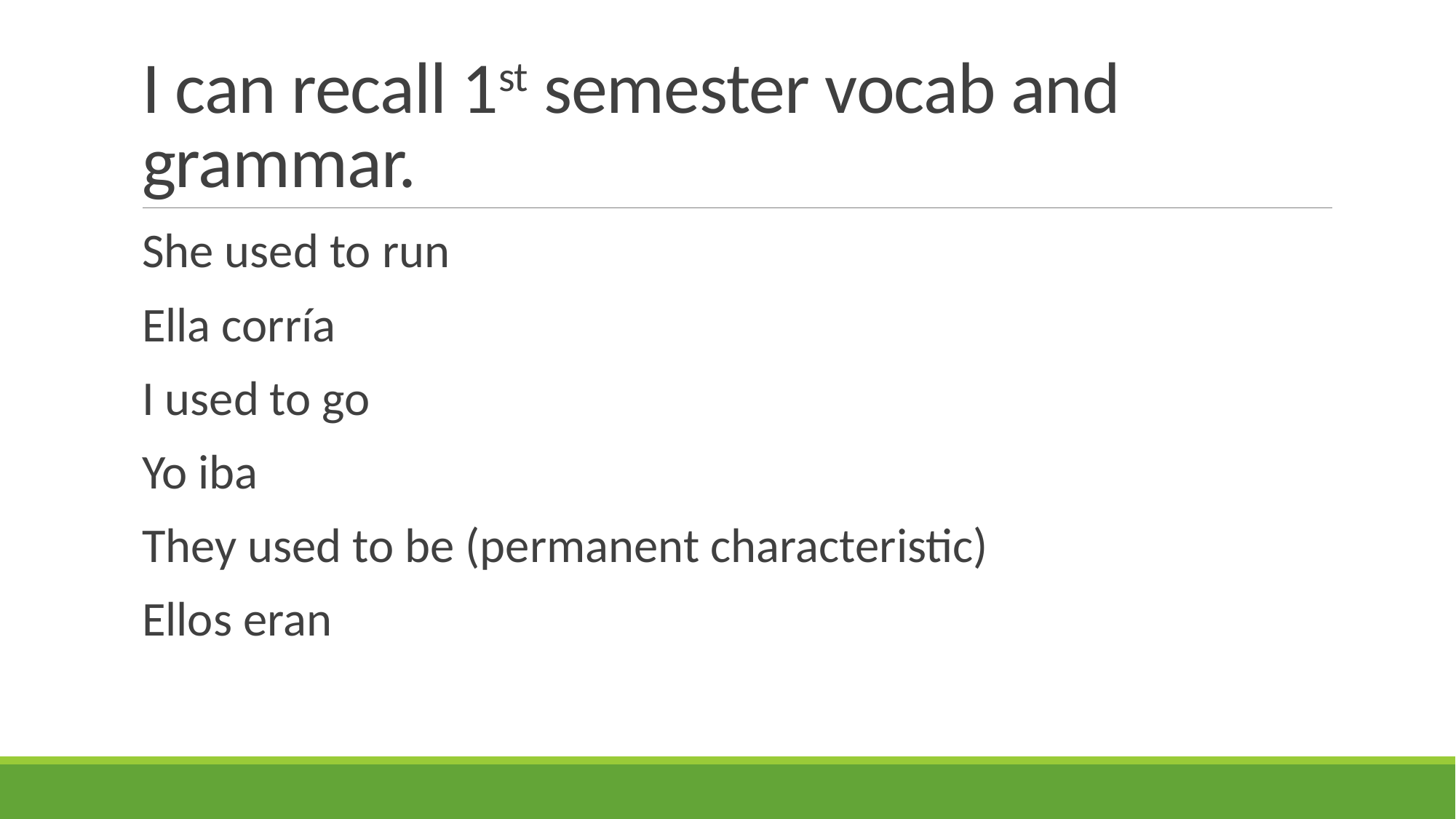

# I can recall 1st semester vocab and grammar.
She used to run
Ella corría
I used to go
Yo iba
They used to be (permanent characteristic)
Ellos eran